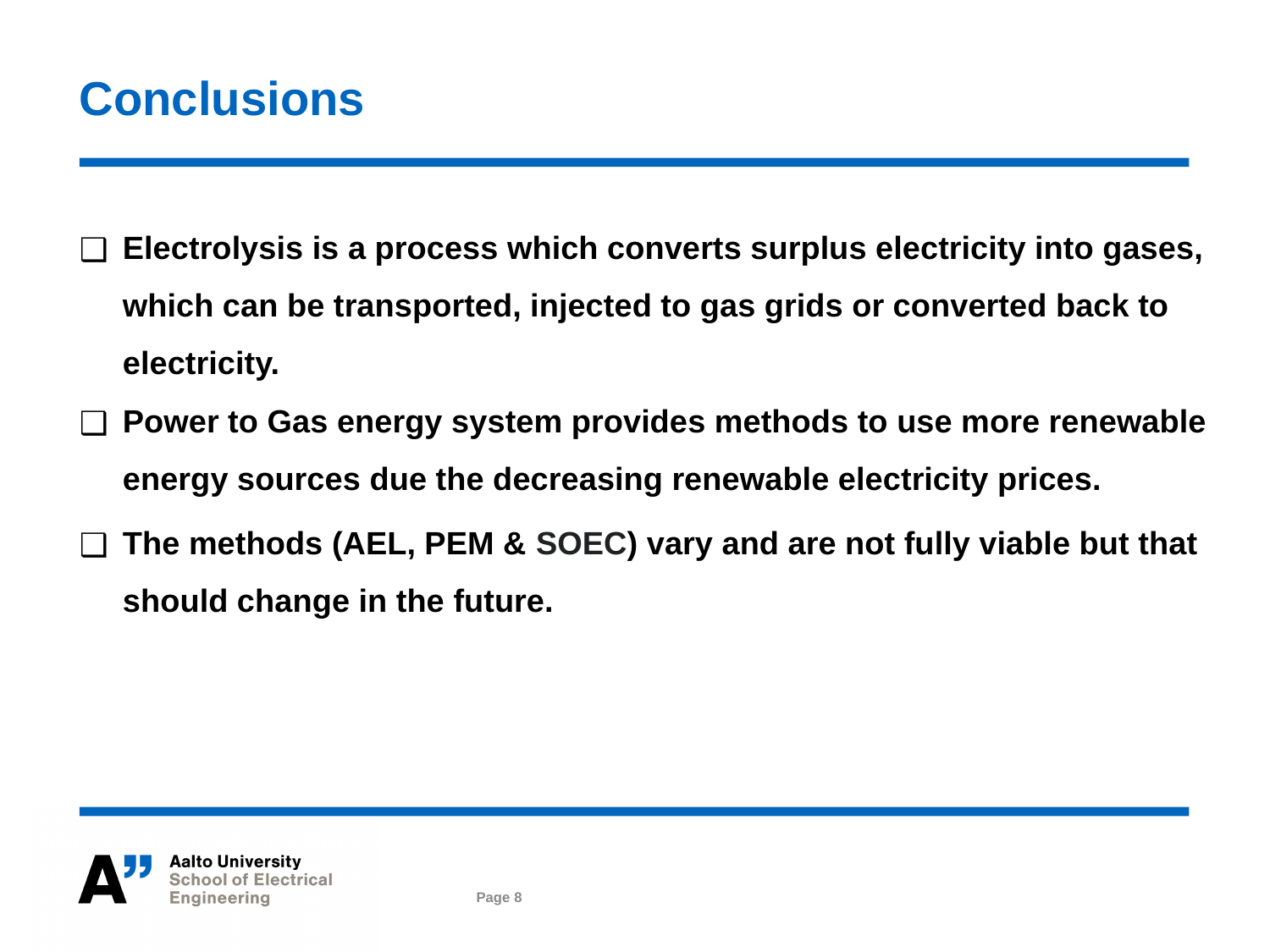

# Conclusions
Electrolysis is a process which converts surplus electricity into gases, which can be transported, injected to gas grids or converted back to electricity.
Power to Gas energy system provides methods to use more renewable energy sources due the decreasing renewable electricity prices.
The methods (AEL, PEM & SOEC) vary and are not fully viable but that should change in the future.

Page 8